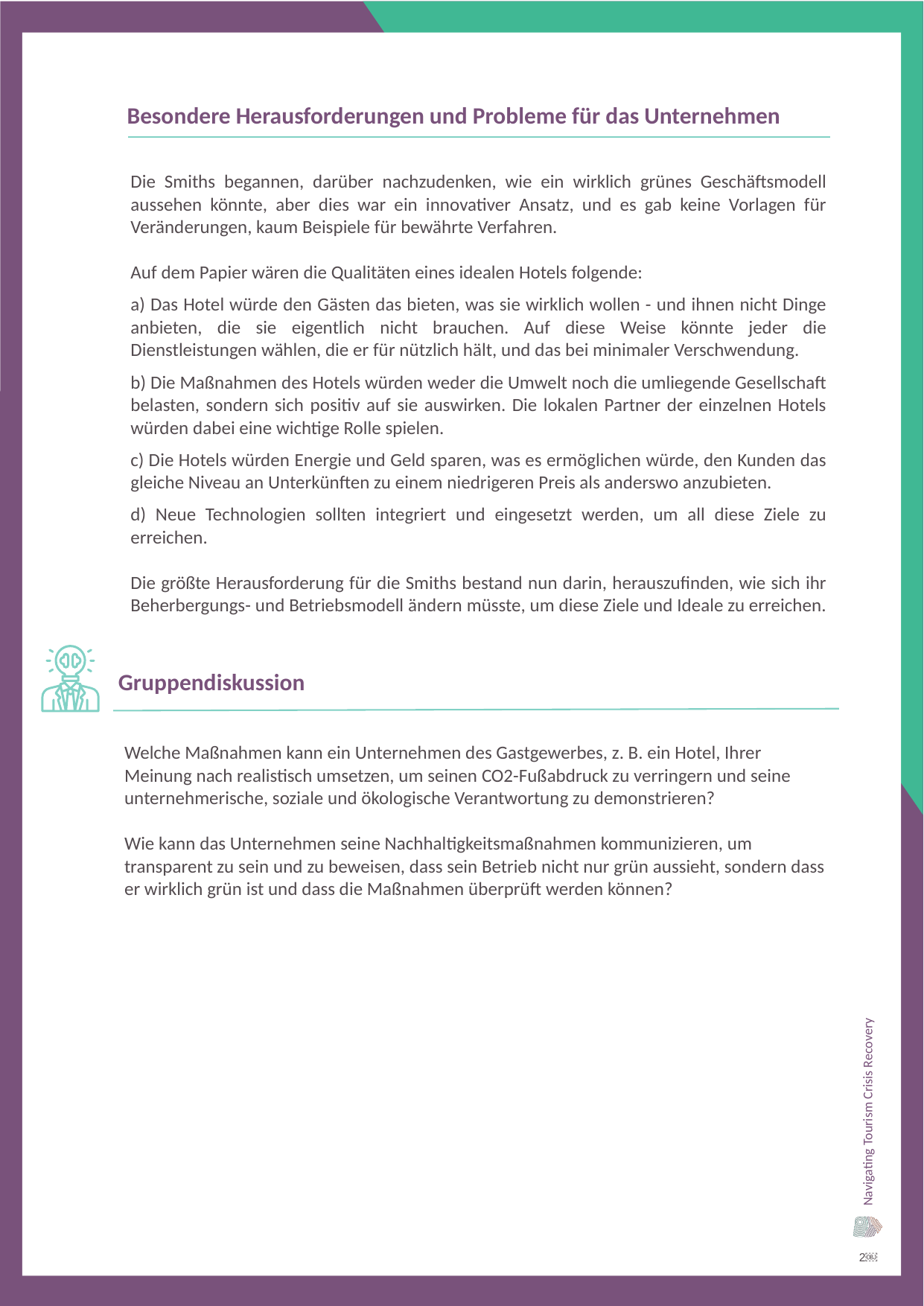

Besondere Herausforderungen und Probleme für das Unternehmen
Die Smiths begannen, darüber nachzudenken, wie ein wirklich grünes Geschäftsmodell aussehen könnte, aber dies war ein innovativer Ansatz, und es gab keine Vorlagen für Veränderungen, kaum Beispiele für bewährte Verfahren.

Auf dem Papier wären die Qualitäten eines idealen Hotels folgende:
a) Das Hotel würde den Gästen das bieten, was sie wirklich wollen - und ihnen nicht Dinge anbieten, die sie eigentlich nicht brauchen. Auf diese Weise könnte jeder die Dienstleistungen wählen, die er für nützlich hält, und das bei minimaler Verschwendung.
b) Die Maßnahmen des Hotels würden weder die Umwelt noch die umliegende Gesellschaft belasten, sondern sich positiv auf sie auswirken. Die lokalen Partner der einzelnen Hotels würden dabei eine wichtige Rolle spielen.
c) Die Hotels würden Energie und Geld sparen, was es ermöglichen würde, den Kunden das gleiche Niveau an Unterkünften zu einem niedrigeren Preis als anderswo anzubieten.
d) Neue Technologien sollten integriert und eingesetzt werden, um all diese Ziele zu erreichen.

Die größte Herausforderung für die Smiths bestand nun darin, herauszufinden, wie sich ihr Beherbergungs- und Betriebsmodell ändern müsste, um diese Ziele und Ideale zu erreichen.

Gruppendiskussion

Welche Maßnahmen kann ein Unternehmen des Gastgewerbes, z. B. ein Hotel, Ihrer Meinung nach realistisch umsetzen, um seinen CO2-Fußabdruck zu verringern und seine unternehmerische, soziale und ökologische Verantwortung zu demonstrieren?

Wie kann das Unternehmen seine Nachhaltigkeitsmaßnahmen kommunizieren, um transparent zu sein und zu beweisen, dass sein Betrieb nicht nur grün aussieht, sondern dass er wirklich grün ist und dass die Maßnahmen überprüft werden können?